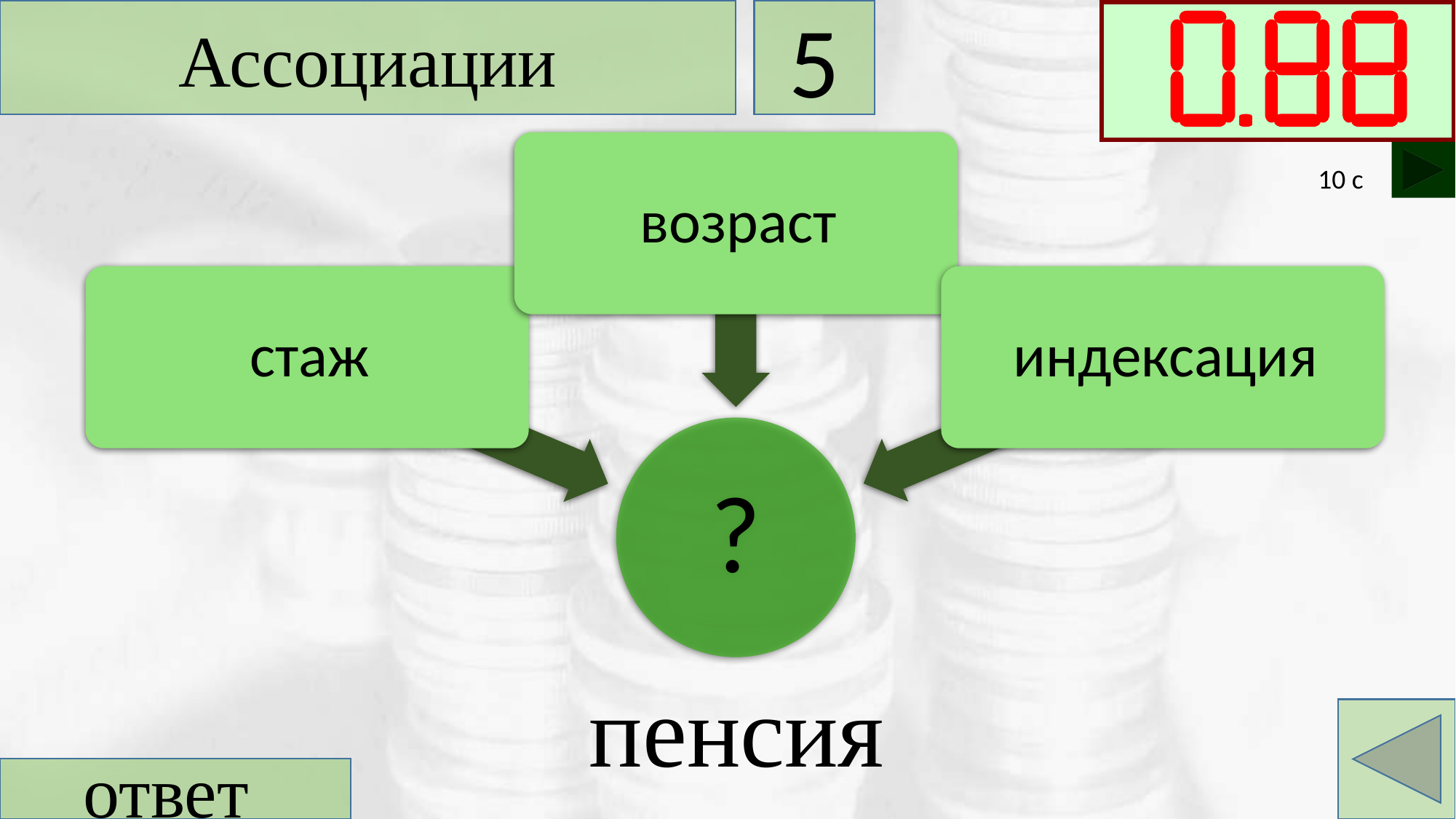

Ассоциации
5

?
стаж
возраст
индексация

10 с
пенсия

ответ